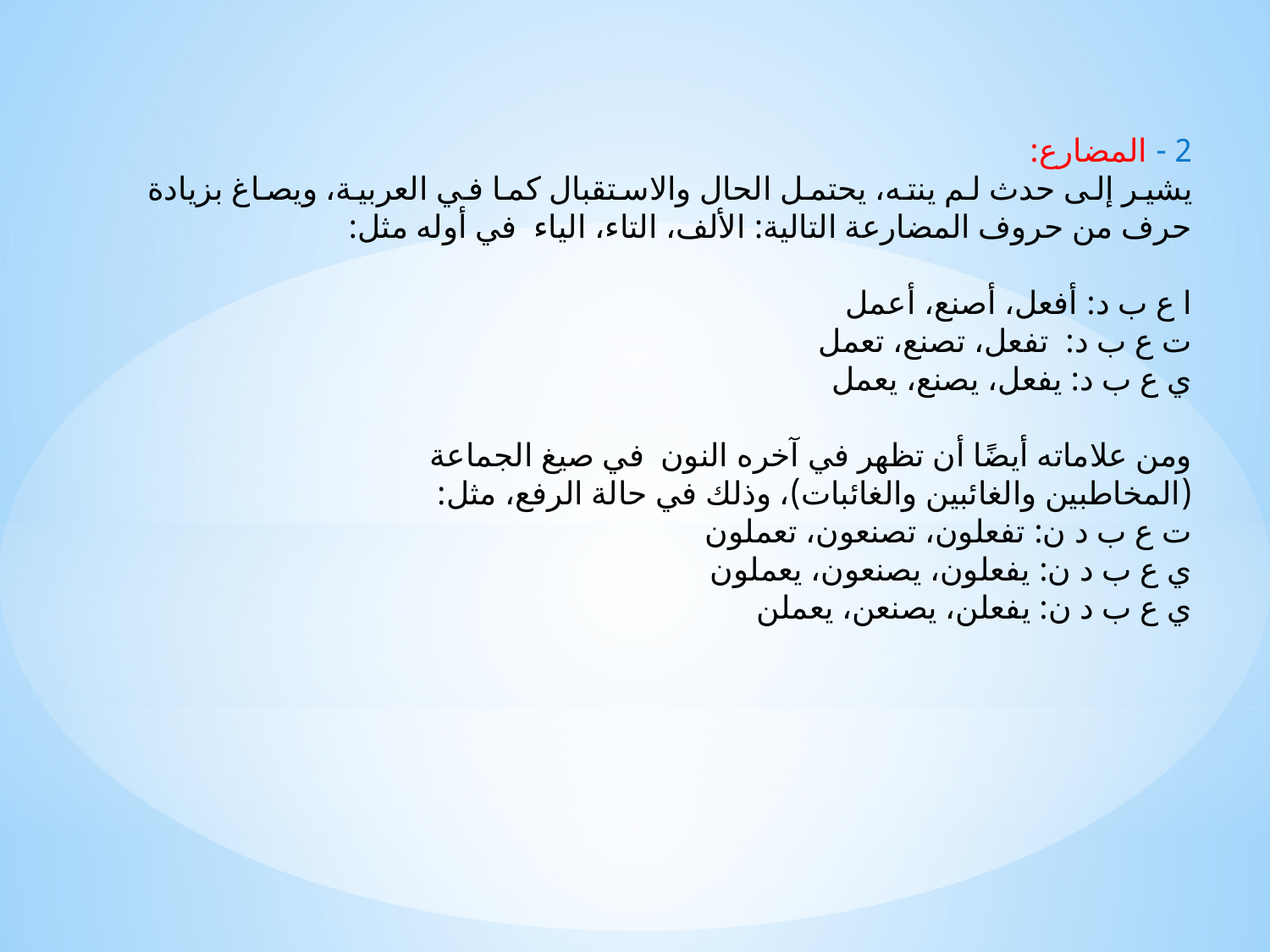

2 - المضارع:
يشير إلى حدث لم ينته، يحتمل الحال والاستقبال كما في العربية، ويصاغ بزيادة حرف من حروف المضارعة التالية: الألف، التاء، الياء  في أوله مثل:

ا ع ب د: أفعل، أصنع، أعمل
ت ع ب د:  تفعل، تصنع، تعمل
ي ع ب د: يفعل، يصنع، يعمل

ومن علاماته أيضًا أن تظهر في آخره النون  في صيغ الجماعة
(المخاطبين والغائبين والغائبات)، وذلك في حالة الرفع، مثل:
ت ع ب د ن: تفعلون، تصنعون، تعملون
ي ع ب د ن: يفعلون، يصنعون، يعملون
ي ع ب د ن: يفعلن، يصنعن، يعملن